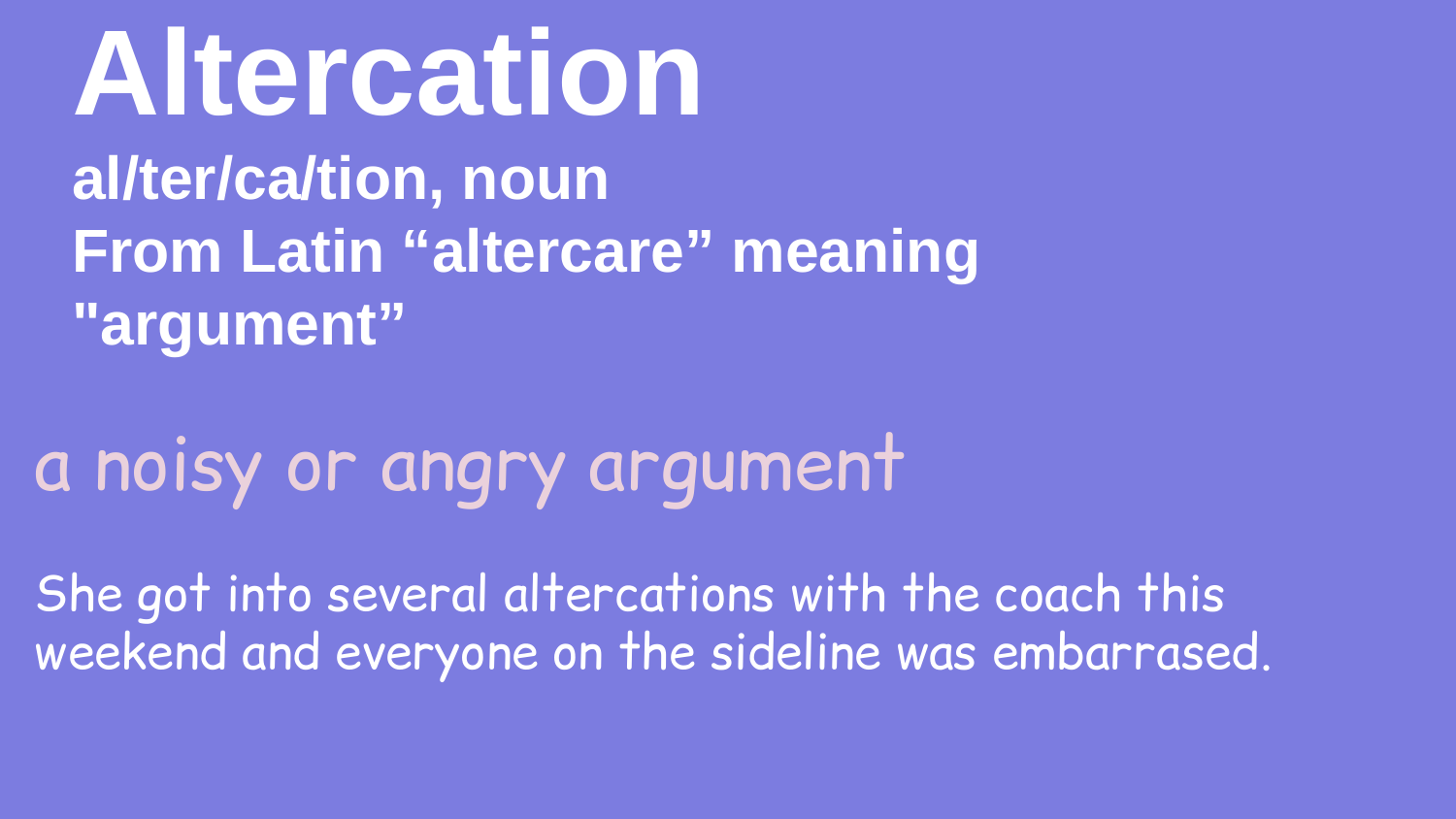

# Altercation
al/ter/ca/tion, noun
From Latin “altercare” meaning "argument”
a noisy or angry argument

She got into several altercations with the coach this weekend and everyone on the sideline was embarrased.